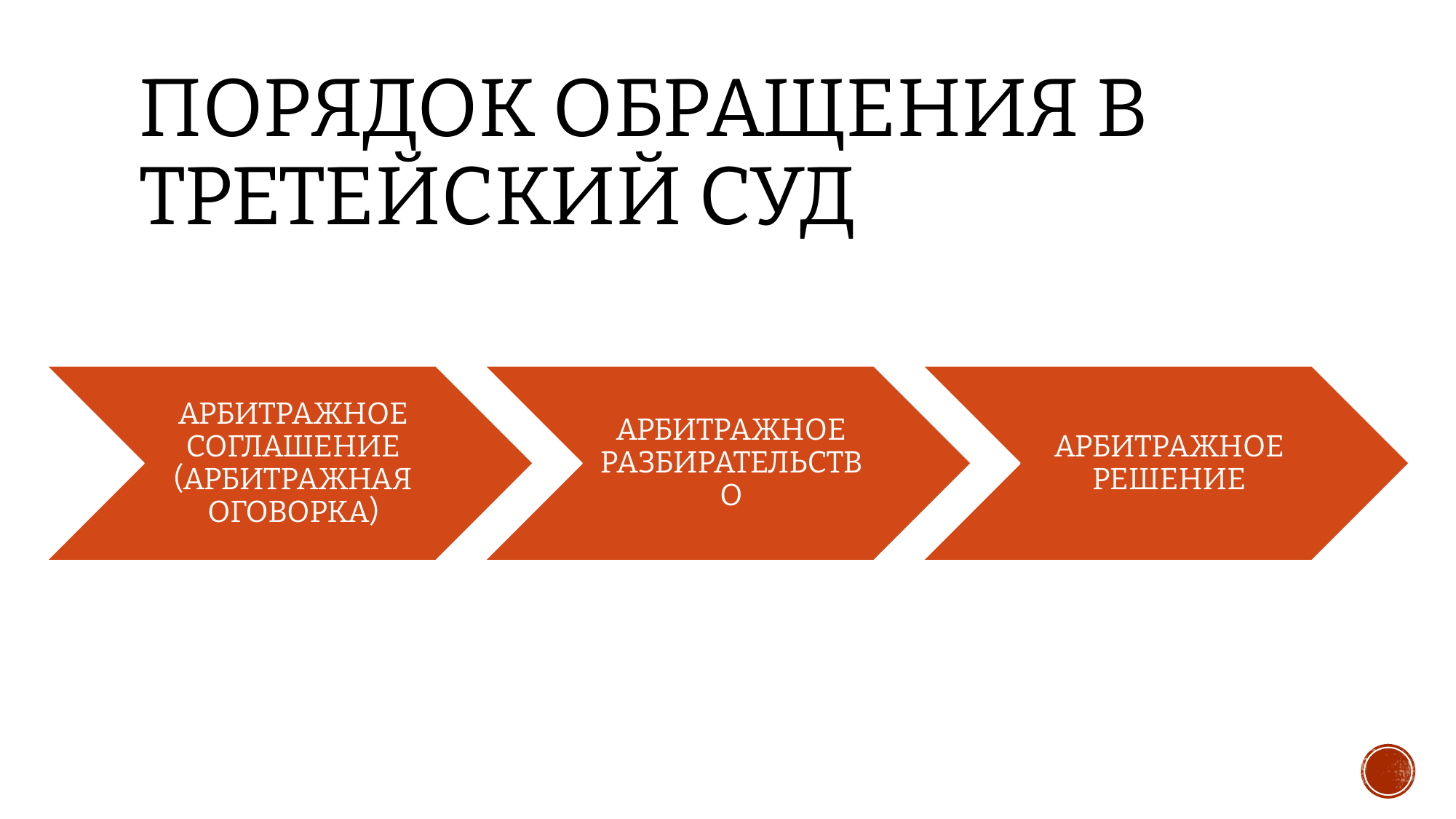

# ПОРЯДОК ОБРАЩЕНИЯ В ТРЕТЕЙСКИЙ СУД
АРБИТРАЖНОЕ СОГЛАШЕНИЕ (АРБИТРАЖНАЯ ОГОВОРКА)
АРБИТРАЖНОЕ РАЗБИРАТЕЛЬСТВО
АРБИТРАЖНОЕ РЕШЕНИЕ